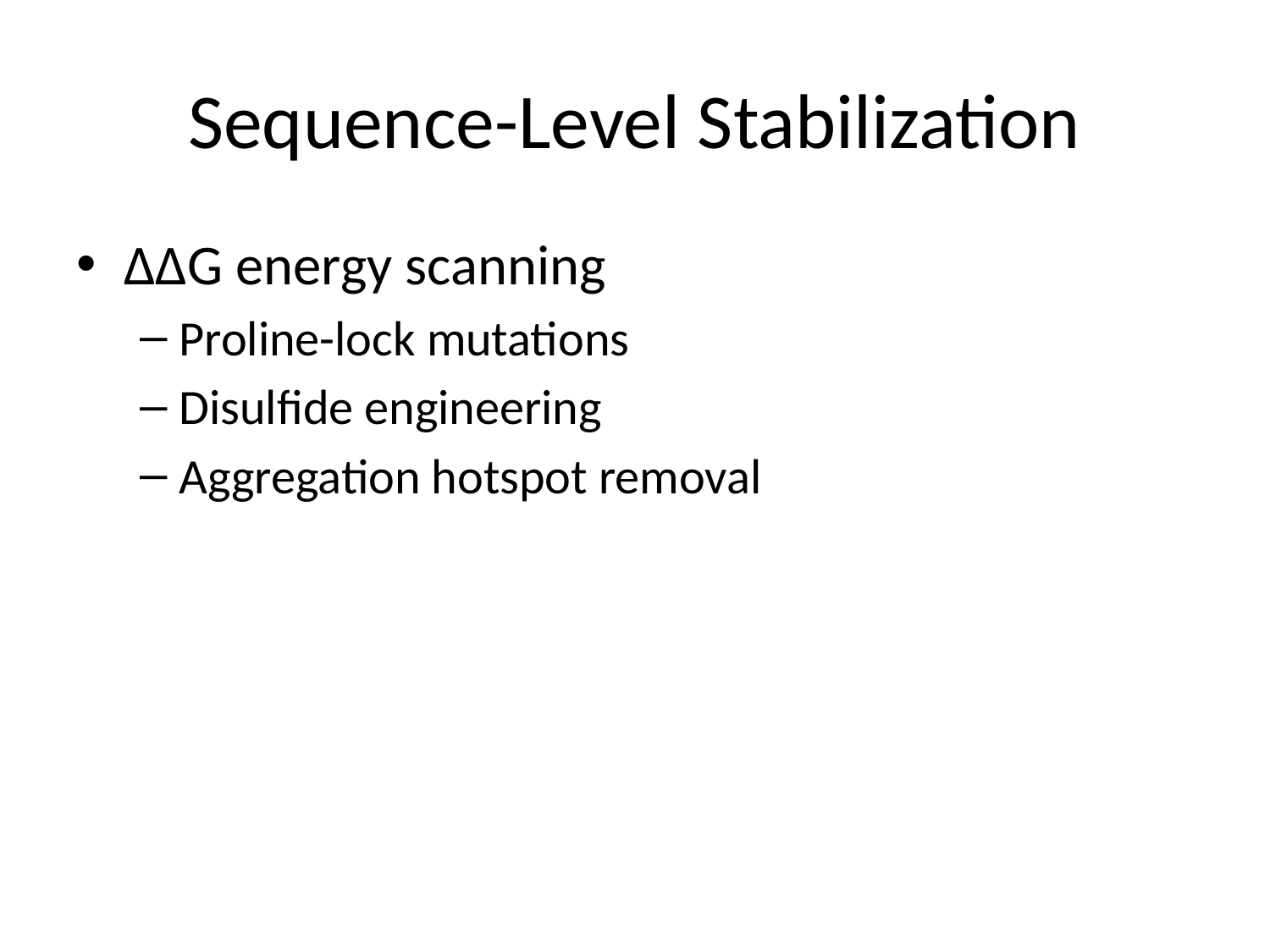

# Sequence-Level Stabilization
ΔΔG energy scanning
Proline-lock mutations
Disulfide engineering
Aggregation hotspot removal